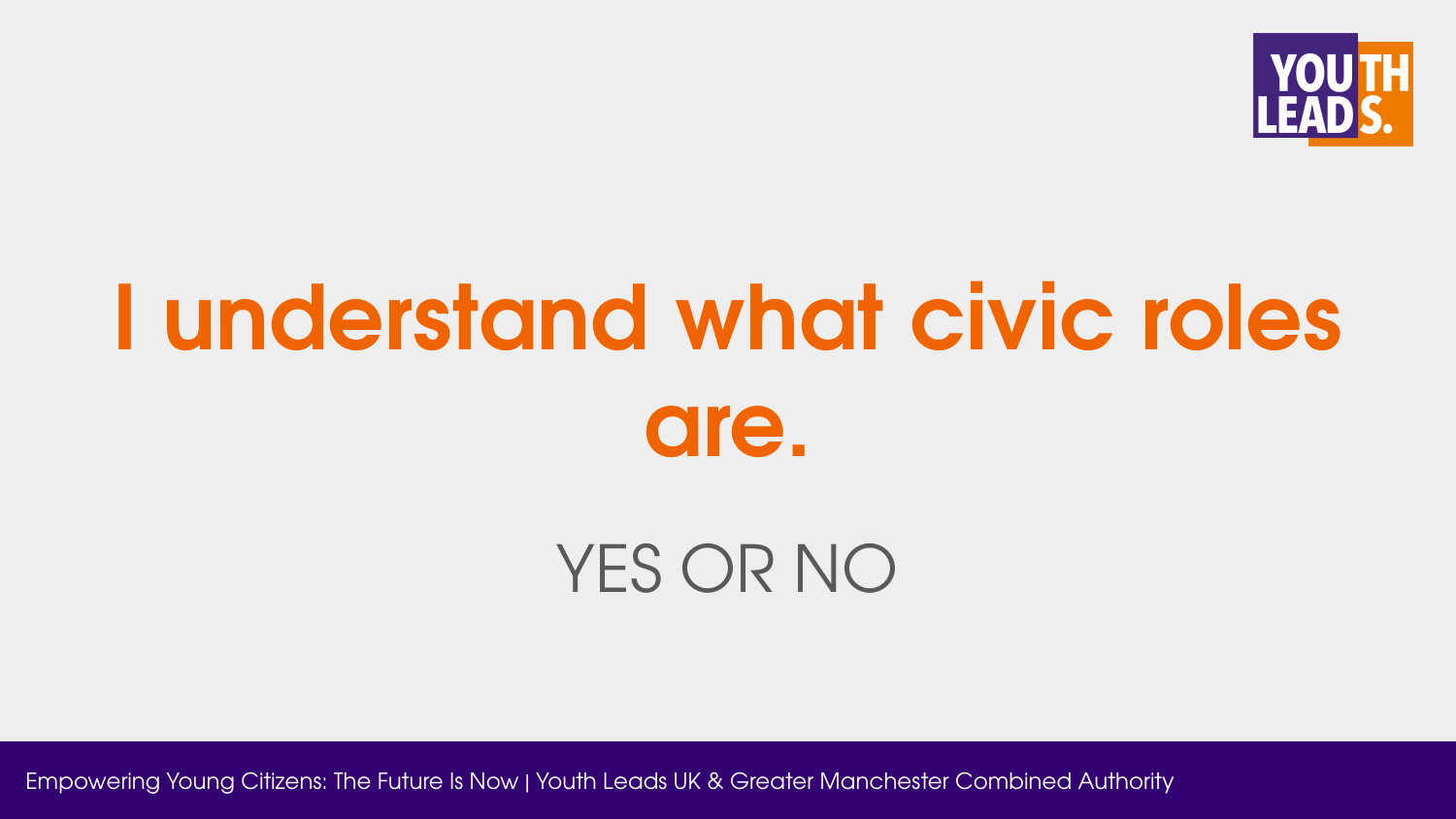

# I understand what civic roles are.
YES OR NO